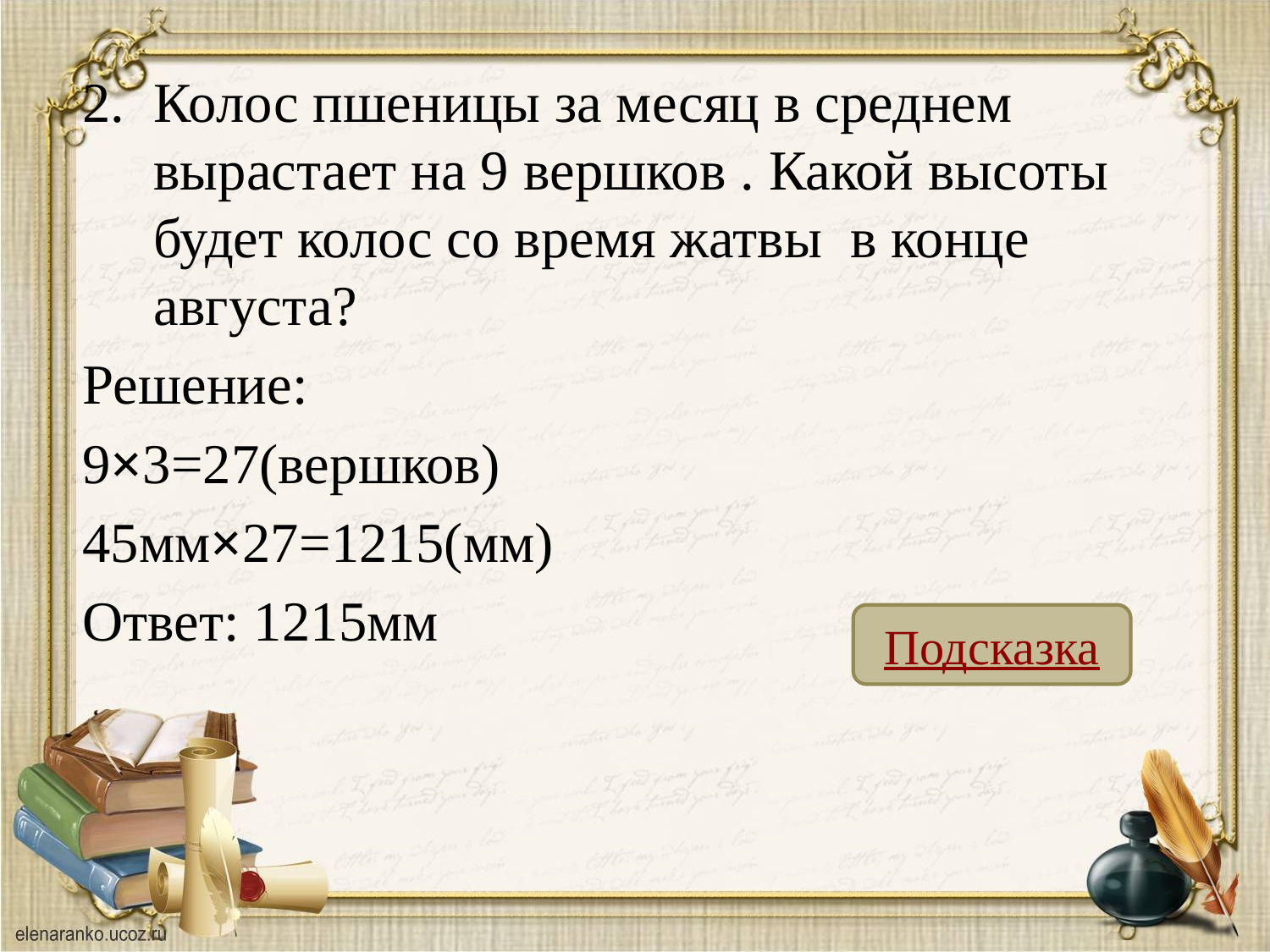

Колос пшеницы за месяц в среднем вырастает на 9 вершков . Какой высоты будет колос со время жатвы  в конце августа?
Решение:
9×3=27(вершков)
45мм×27=1215(мм)
Ответ: 1215мм

Подсказка